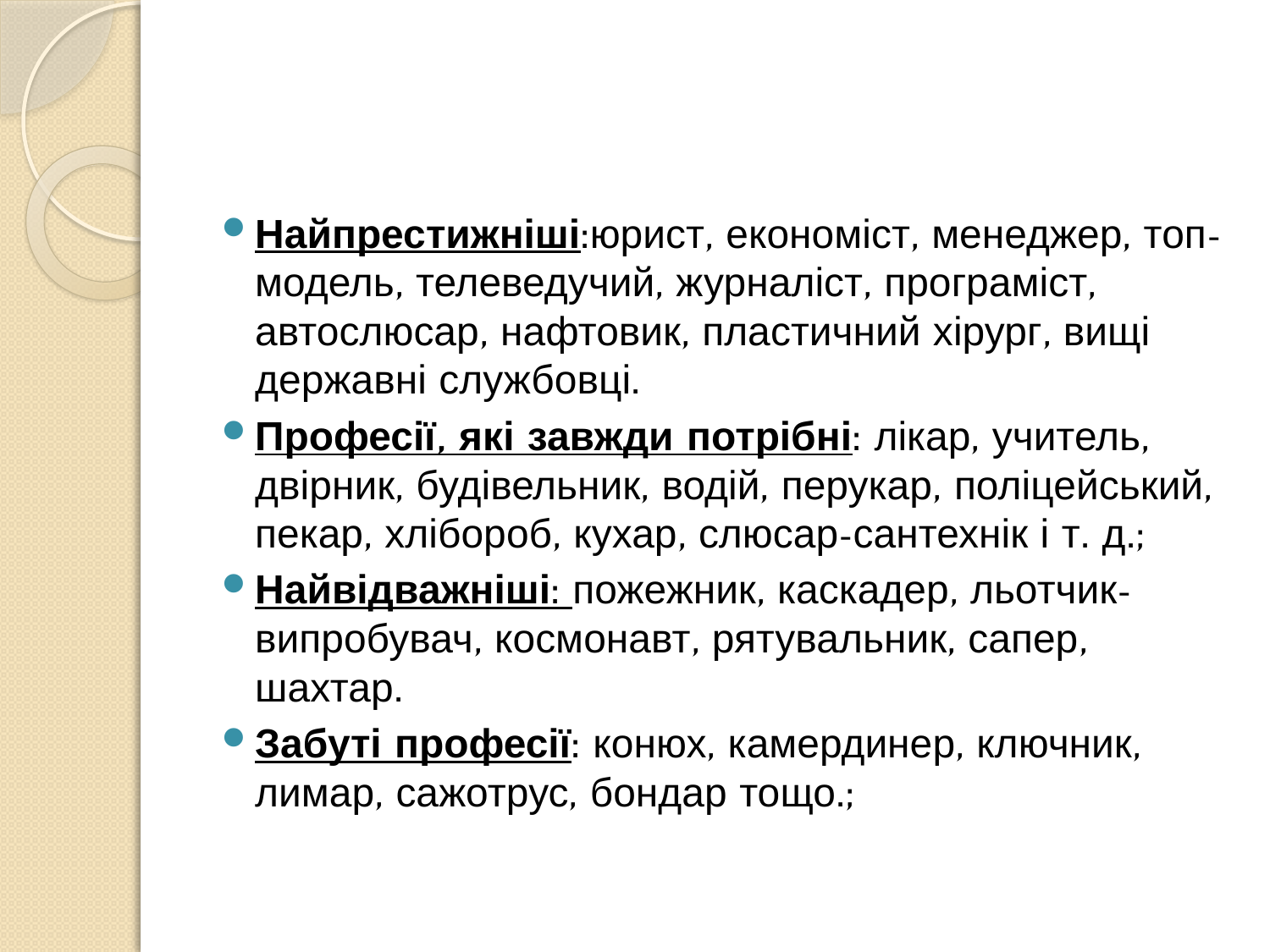

#
Найпрестижніші:юрист, економіст, менеджер, топ-модель, телеведучий, журналіст, програміст, автослюсар, нафтовик, пластичний хірург, вищі державні службовці.
Професії, які завжди потрібні: лікар, учитель, двірник, будівельник, водій, перукар, поліцейський, пекар, хлібороб, кухар, слюсар-сантехнік і т. д.;
Найвідважніші: пожежник, каскадер, льотчик-випробувач, космонавт, рятувальник, сапер, шахтар.
Забуті професії: конюх, камердинер, ключник, лимар, сажотрус, бондар тощо.;